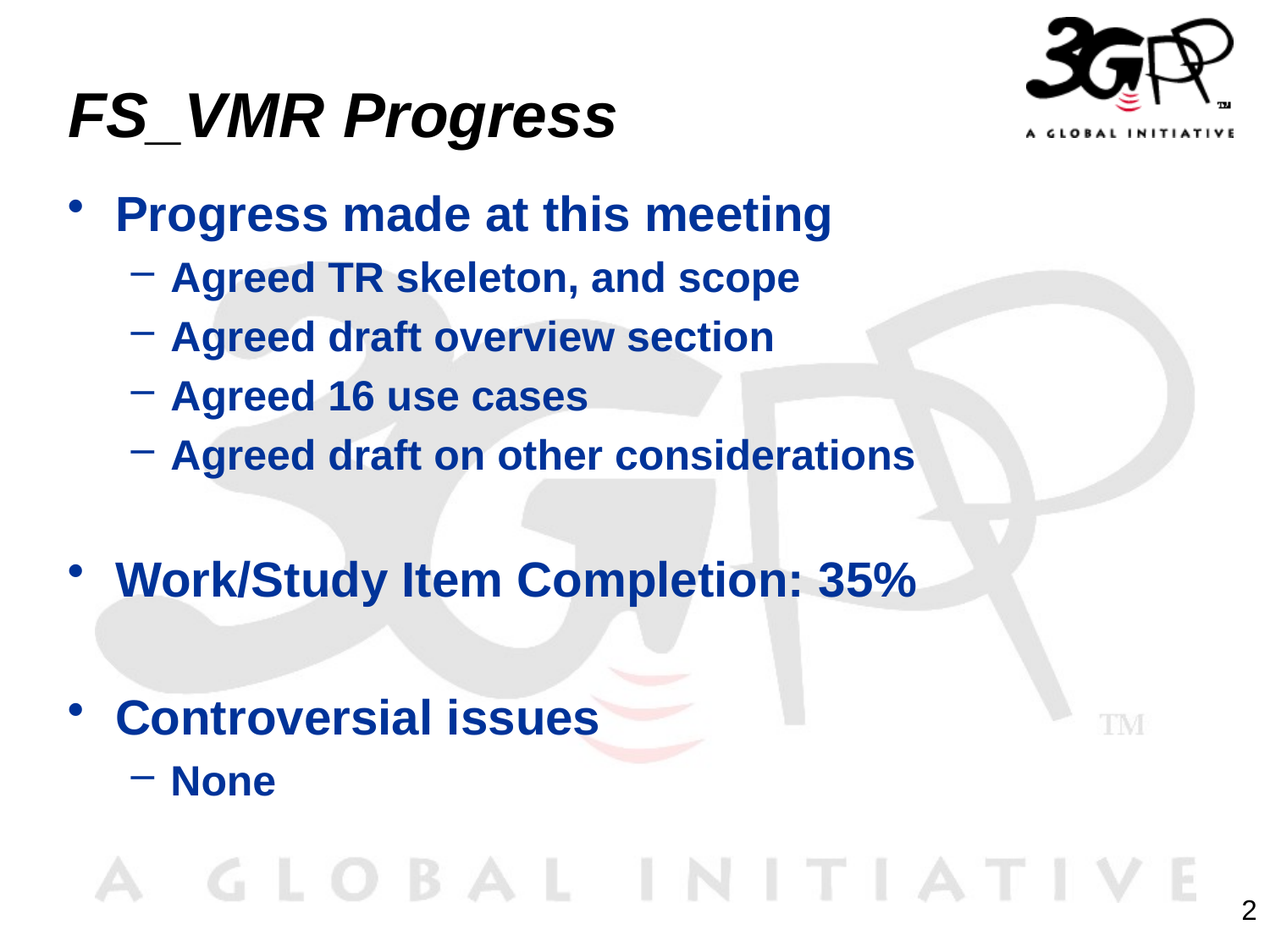

# FS_VMR Progress
Progress made at this meeting
Agreed TR skeleton, and scope
Agreed draft overview section
Agreed 16 use cases
Agreed draft on other considerations

Work/Study Item Completion: 35%

Controversial issues
None
2